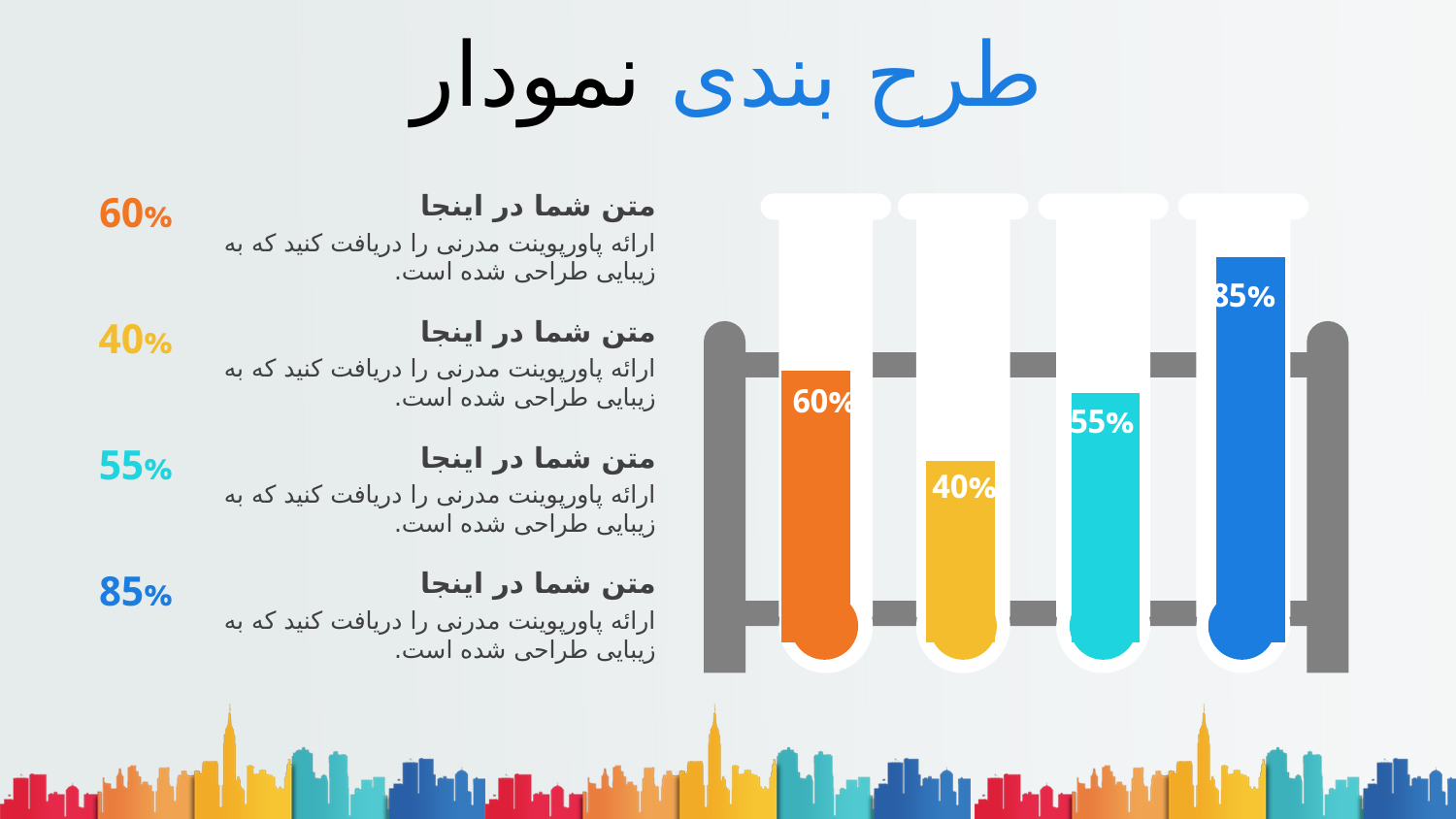

# طرح بندی نمودار
60%
متن شما در اینجا
ارائه پاورپوینت مدرنی را دریافت کنید که به زیبایی طراحی شده است.

### Chart

| Category |  |
|---|---|

85%
40%
متن شما در اینجا
ارائه پاورپوینت مدرنی را دریافت کنید که به زیبایی طراحی شده است.
60%
55%
55%
متن شما در اینجا
ارائه پاورپوینت مدرنی را دریافت کنید که به زیبایی طراحی شده است.
40%
85%
متن شما در اینجا
ارائه پاورپوینت مدرنی را دریافت کنید که به زیبایی طراحی شده است.